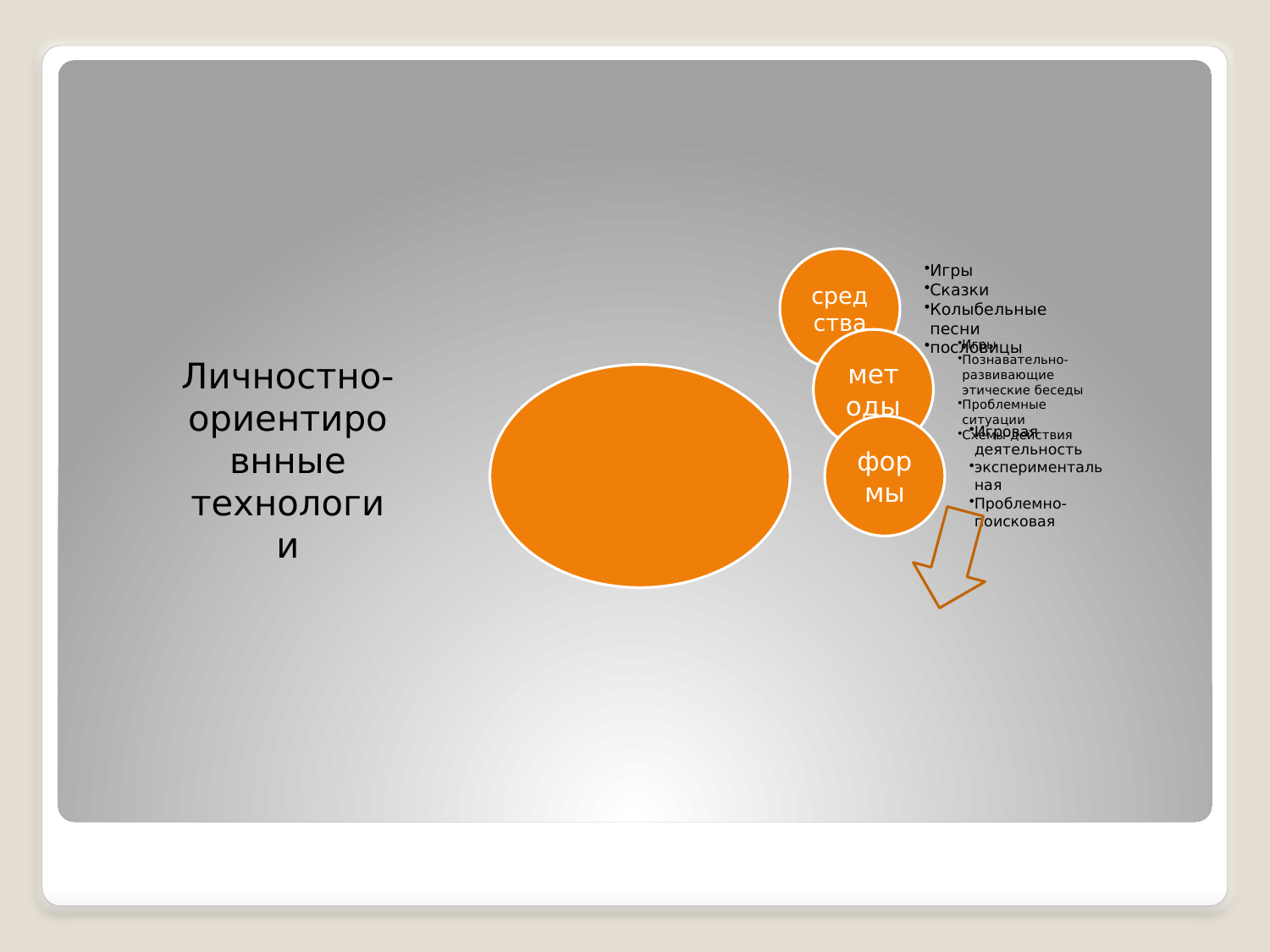

средства
Игры
пословицы
методы
Игры
Схемы-действия
формы
Проблемно-поисковая
Сказки
Колыбельные песни
Познавательно-развивающие этические беседы
Проблемные ситуации
экспериментальная
Личностно-ориентировнные технологии